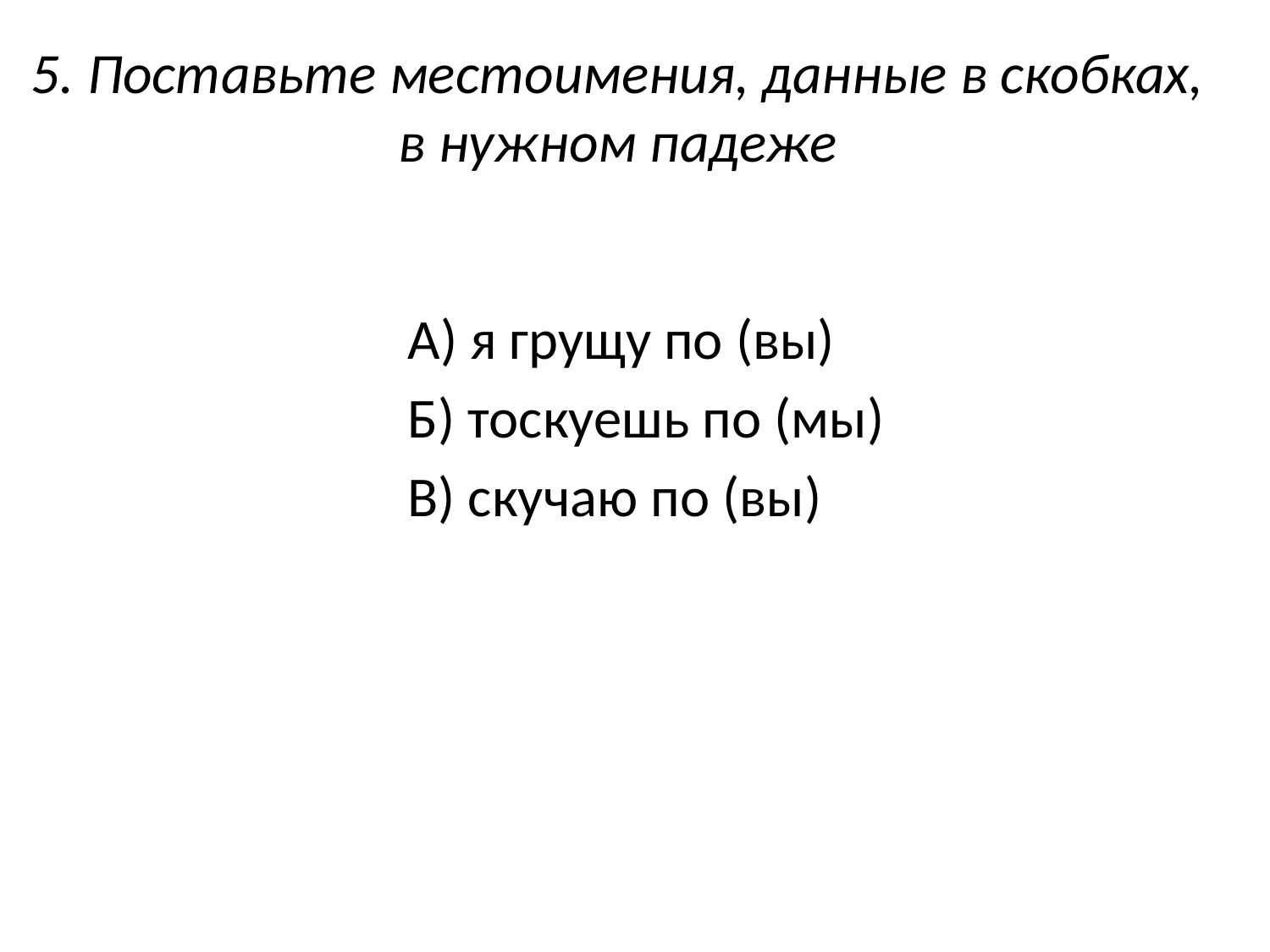

# 5. Поставьте местоимения, данные в скобках, в нужном падеже
А) я грущу по (вы)
Б) тоскуешь по (мы)
В) скучаю по (вы)